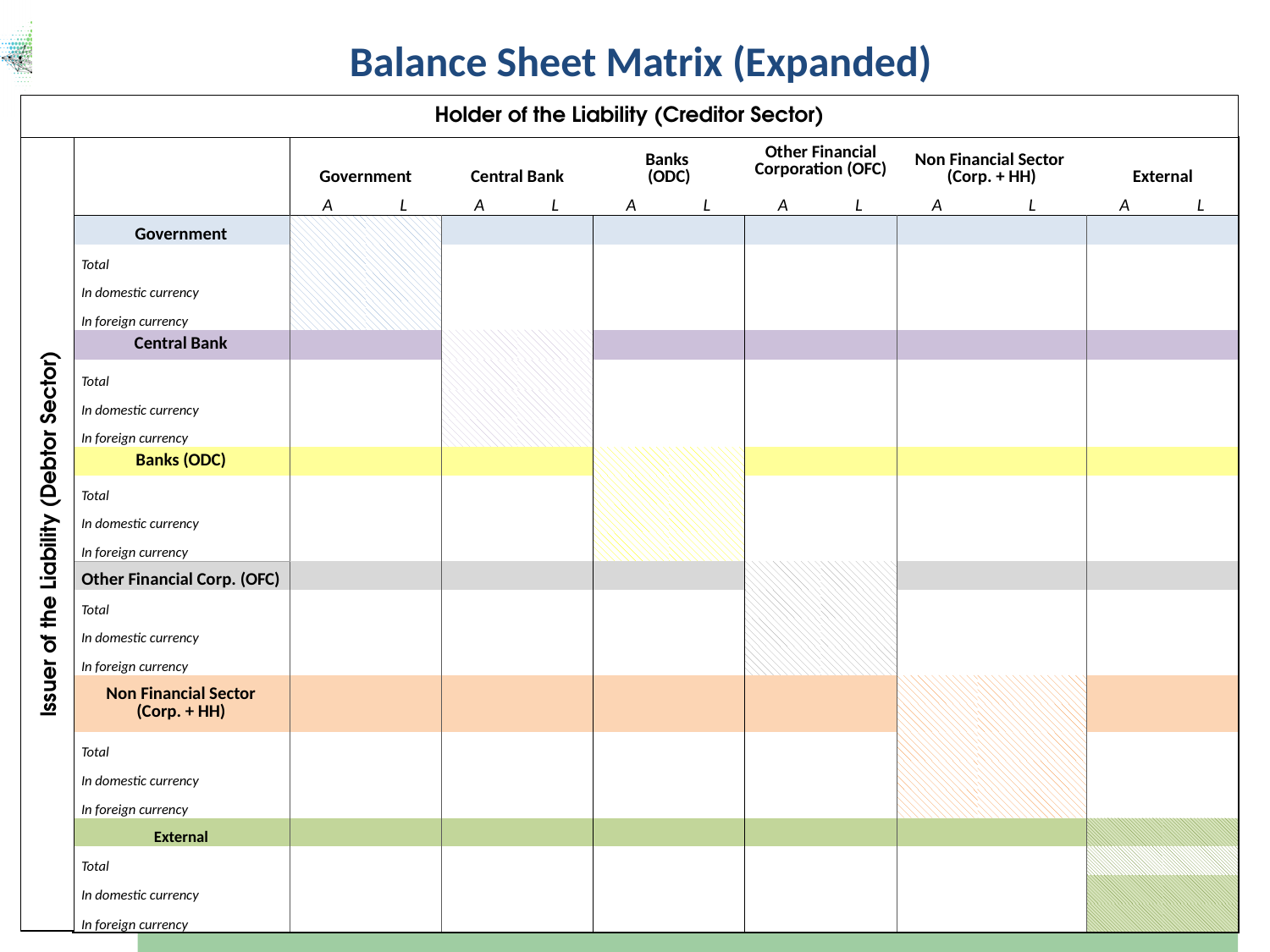

| Balance Sheet Matrix (Expanded) d |  |  |  |  |  |  |  |  |  |  |  |  |  |  |  |  |  |
| --- | --- | --- | --- | --- | --- | --- | --- | --- | --- | --- | --- | --- | --- | --- | --- | --- | --- |
|  |  |  |  |  |  |  |  |  |  |  |  |  |  |  |  |  |  |
|  |  |  |  |  |  |  |  |  |  |  |  |  |  |  |  |  |  |
|  |  |  |  |  |  |  |  |  |  |  |  |  |  |  |  |  |  |
|  |  |  |  |  | Government |  | Central Bank |  | Banks (ODC) |  | Other Financial Corporation (OFC) |  | Non Financial Sector (Corp. + HH) |  | External |  |  |
|  |  |  |  |  | A | L | A | L | A | L | A | L | A | L | A | L |  |
|  | Government |  |  |  |  |  |  |  |  |  |  |  |  |  |  |  |  |
|  |  |  | Total |  |  |  |  |  |  |  |  |  |  |  |  |  |  |
|  |  |  | In domestic currency |  |  |  |  |  |  |  |  |  |  |  |  |  |  |
|  |  |  | In foreign currency |  |  |  |  |  |  |  |  |  |  |  |  |  |  |
|  | Central Bank |  |  |  |  |  |  |  |  |  |  |  |  |  |  |  |  |
|  |  |  | Total |  |  |  |  |  |  |  |  |  |  |  |  |  |  |
|  |  |  | In domestic currency |  |  |  |  |  |  |  |  |  |  |  |  |  |  |
|  |  |  | In foreign currency |  |  |  |  |  |  |  |  |  |  |  |  |  |  |
|  | Banks (ODC) |  |  |  |  |  |  |  |  |  |  |  |  |  |  |  |  |
|  |  |  | Total |  |  |  |  |  |  |  |  |  |  |  |  |  |  |
|  |  |  | In domestic currency |  |  |  |  |  |  |  |  |  |  |  |  |  |  |
|  |  |  | In foreign currency |  |  |  |  |  |  |  |  |  |  |  |  |  |  |
|  | Other Financial Corp. (OFC) |  |  |  |  |  |  |  |  |  |  |  |  |  |  |  |  |
|  |  |  | Total |  |  |  |  |  |  |  |  |  |  |  |  |  |  |
|  |  |  | In domestic currency |  |  |  |  |  |  |  |  |  |  |  |  |  |  |
|  |  |  | In foreign currency |  |  |  |  |  |  |  |  |  |  |  |  |  |  |
|  | Non Financial Sector |  |  |  |  |  |  |  |  |  |  |  |  |  |  |  |  |
|  | (Corp. + HH) |  |  |  |  |  |  |  |  |  |  |  |  |  |  |  |  |
|  |  |  | Total |  |  |  |  |  |  |  |  |  |  |  |  |  |  |
|  |  |  | In domestic currency |  |  |  |  |  |  |  |  |  |  |  |  |  |  |
|  |  |  | In foreign currency |  |  |  |  |  |  |  |  |  |  |  |  |  |  |
|  | External |  |  |  |  |  |  |  |  |  |  |  |  |  |  |  |  |
|  |  |  | Total |  |  |  |  |  |  |  |  |  |  |  |  |  |  |
|  |  |  | In domestic currency |  |  |  |  |  |  |  |  |  |  |  |  |  |  |
|  |  |  | In foreign currency |  |  |  |  |  |  |  |  |  |  |  |  |  |  |
Holder of the Liability (Creditor Sector)
Issuer of the Liability (Debtor Sector)